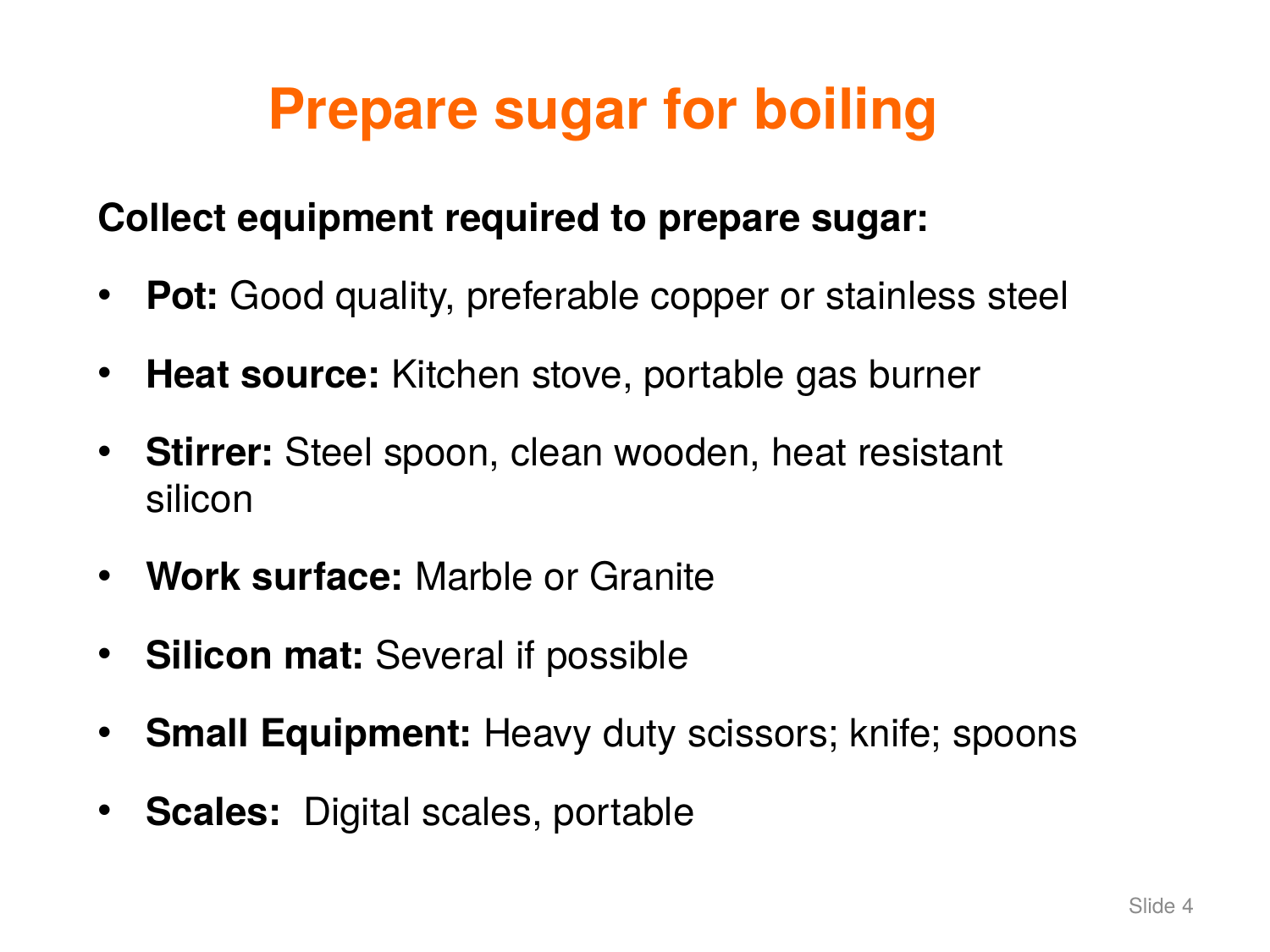

# Prepare sugar for boiling
Collect equipment required to prepare sugar:
Pot: Good quality, preferable copper or stainless steel
Heat source: Kitchen stove, portable gas burner
Stirrer: Steel spoon, clean wooden, heat resistant silicon
Work surface: Marble or Granite
Silicon mat: Several if possible
Small Equipment: Heavy duty scissors; knife; spoons
Scales:  Digital scales, portable

 Slide 4